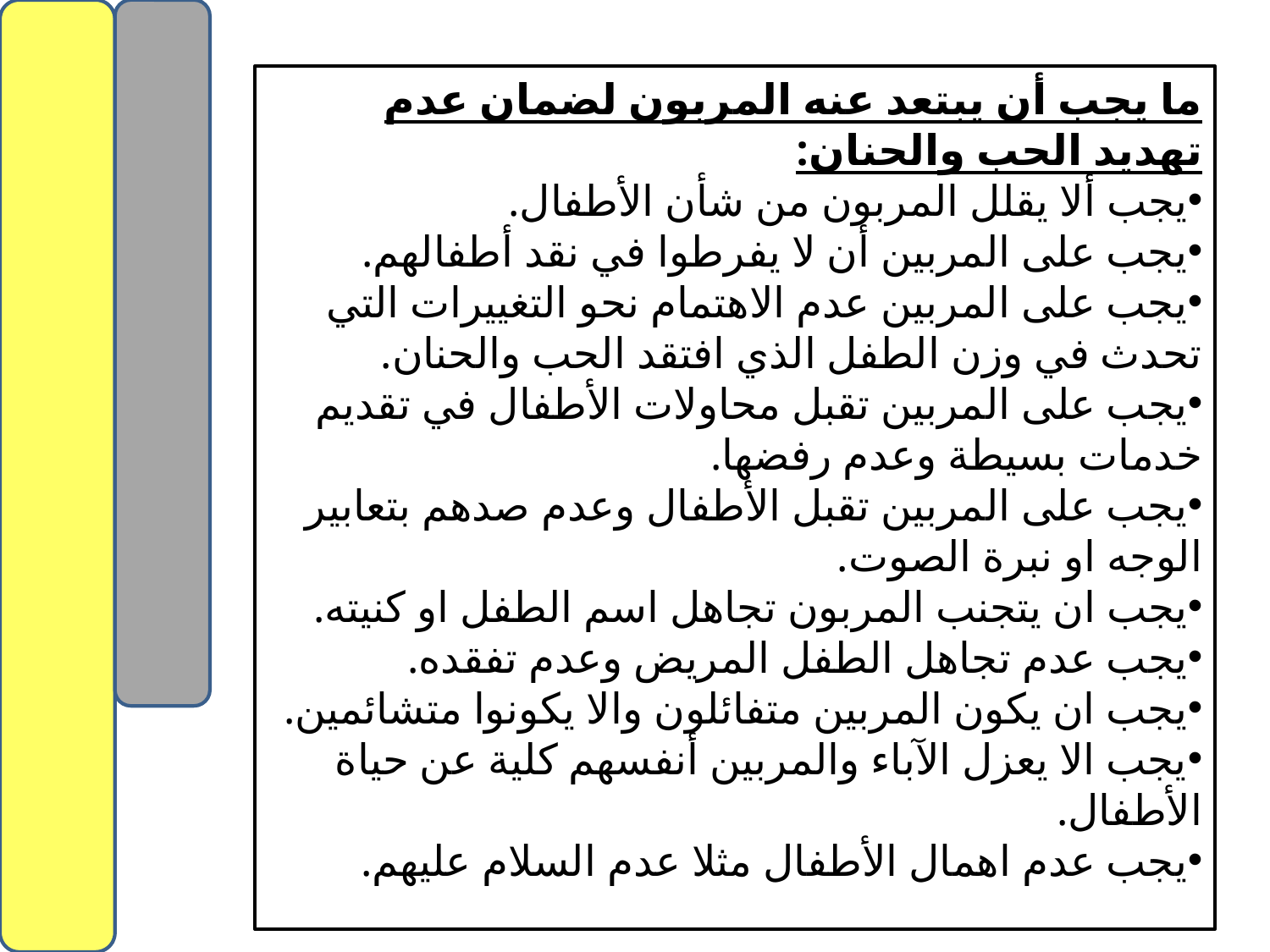

ما يجب أن يبتعد عنه المربون لضمان عدم تهديد الحب والحنان:
يجب ألا يقلل المربون من شأن الأطفال.
يجب على المربين أن لا يفرطوا في نقد أطفالهم.
يجب على المربين عدم الاهتمام نحو التغييرات التي تحدث في وزن الطفل الذي افتقد الحب والحنان.
يجب على المربين تقبل محاولات الأطفال في تقديم خدمات بسيطة وعدم رفضها.
يجب على المربين تقبل الأطفال وعدم صدهم بتعابير الوجه او نبرة الصوت.
يجب ان يتجنب المربون تجاهل اسم الطفل او كنيته.
يجب عدم تجاهل الطفل المريض وعدم تفقده.
يجب ان يكون المربين متفائلون والا يكونوا متشائمين.
يجب الا يعزل الآباء والمربين أنفسهم كلية عن حياة الأطفال.
يجب عدم اهمال الأطفال مثلا عدم السلام عليهم.